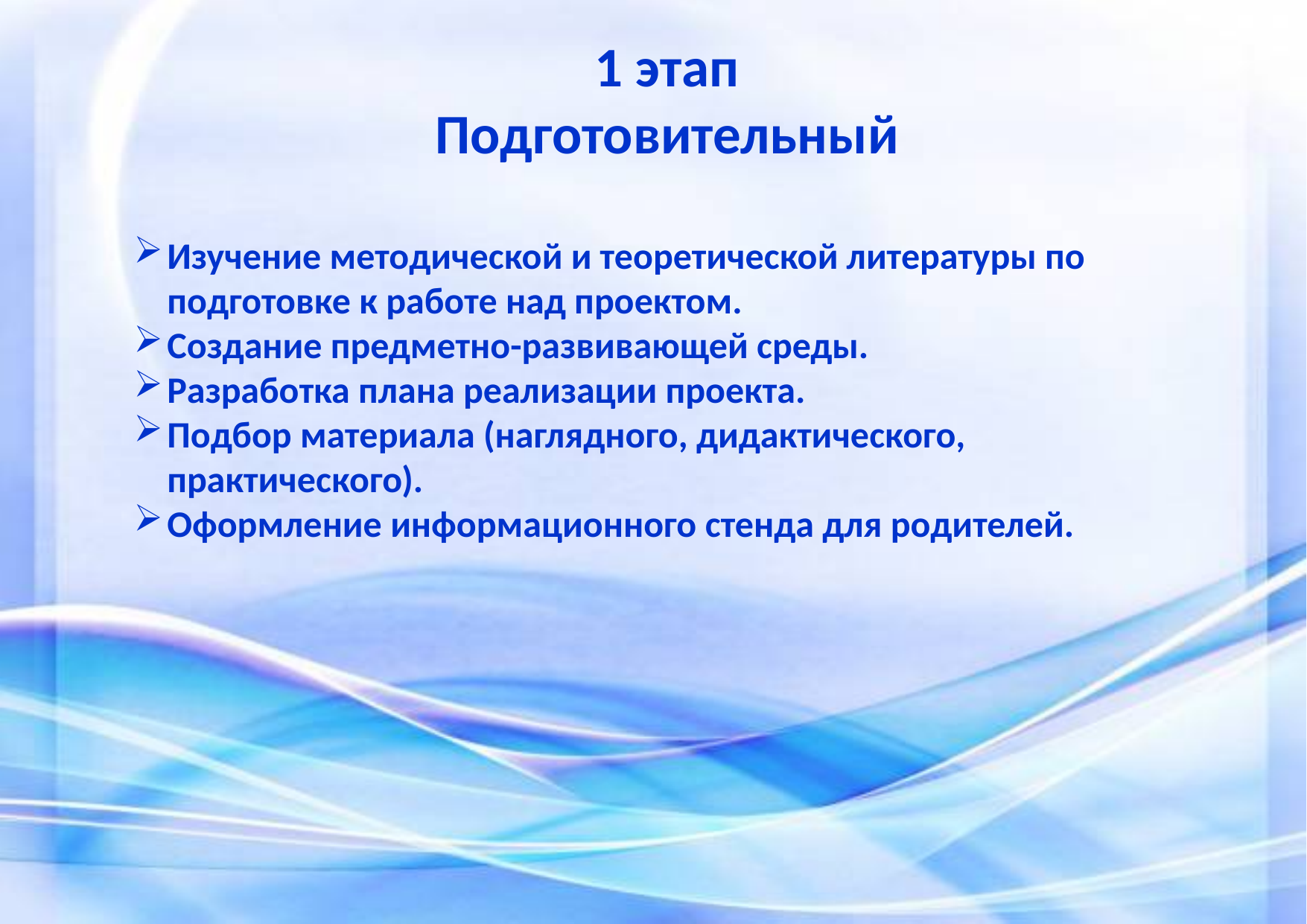

1 этап
Подготовительный

Изучение методической и теоретической литературы по подготовке к работе над проектом.
Создание предметно-развивающей среды.
Разработка плана реализации проекта.
Подбор материала (наглядного, дидактического, практического).
Оформление информационного стенда для родителей.